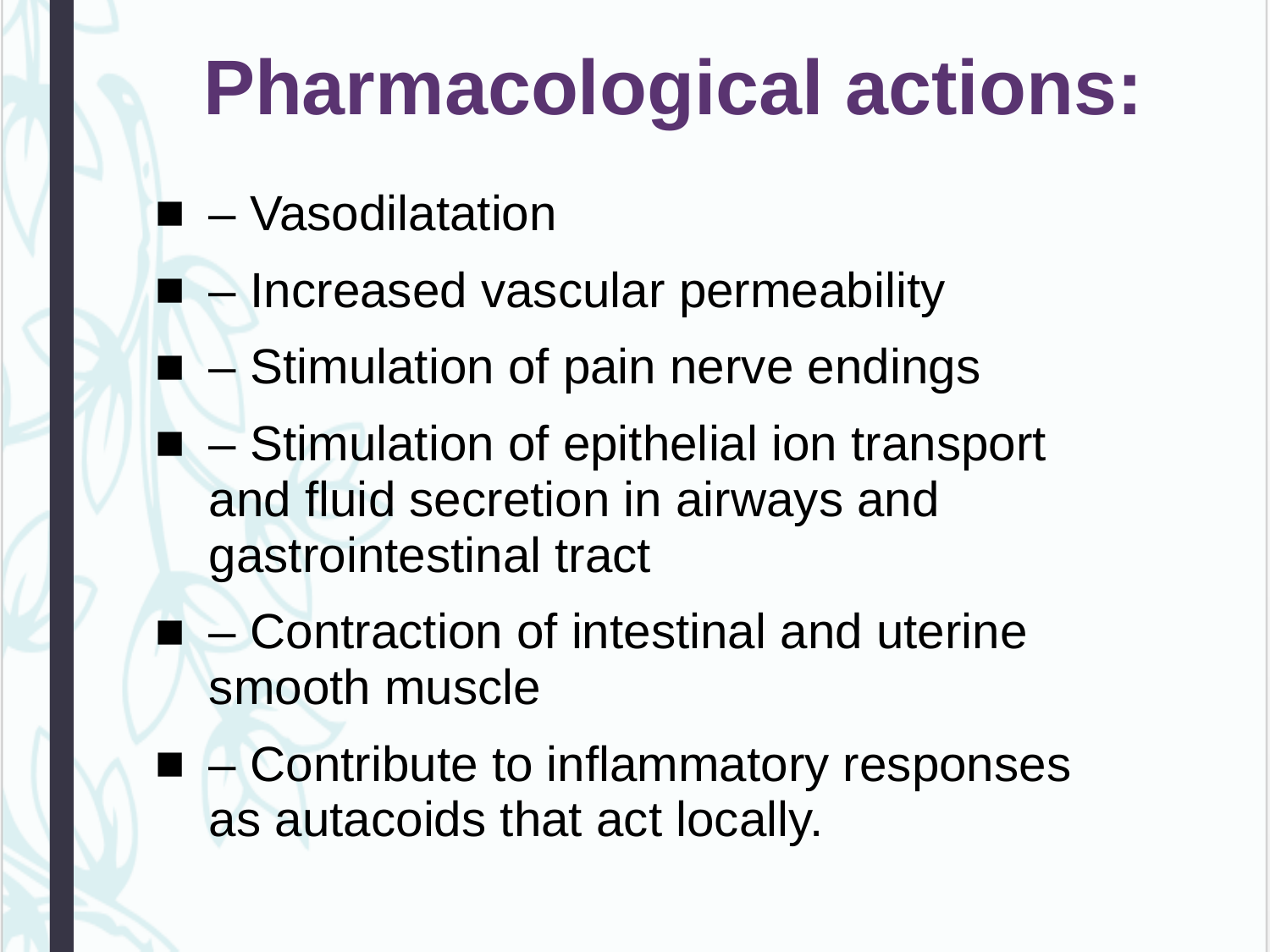

# Pharmacological actions:
– Vasodilatation
– Increased vascular permeability
– Stimulation of pain nerve endings
– Stimulation of epithelial ion transport and fluid secretion in airways and gastrointestinal tract
– Contraction of intestinal and uterine smooth muscle
– Contribute to inflammatory responses as autacoids that act locally.